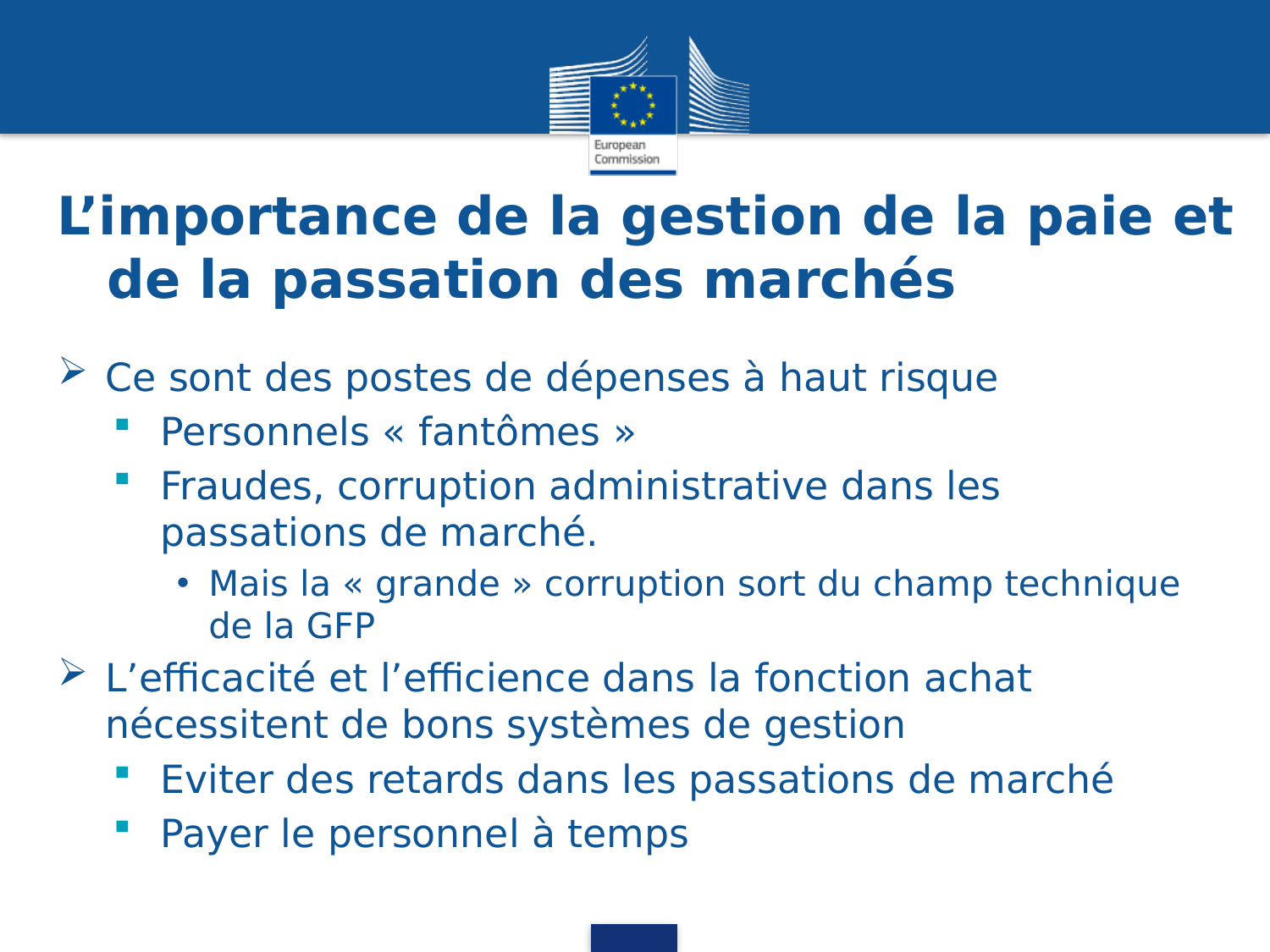

# L’importance de la gestion de la paie et de la passation des marchés
Ce sont des postes de dépenses à haut risque
Personnels « fantômes »
Fraudes, corruption administrative dans les passations de marché.
Mais la « grande » corruption sort du champ technique de la GFP
L’efficacité et l’efficience dans la fonction achat nécessitent de bons systèmes de gestion
Eviter des retards dans les passations de marché
Payer le personnel à temps